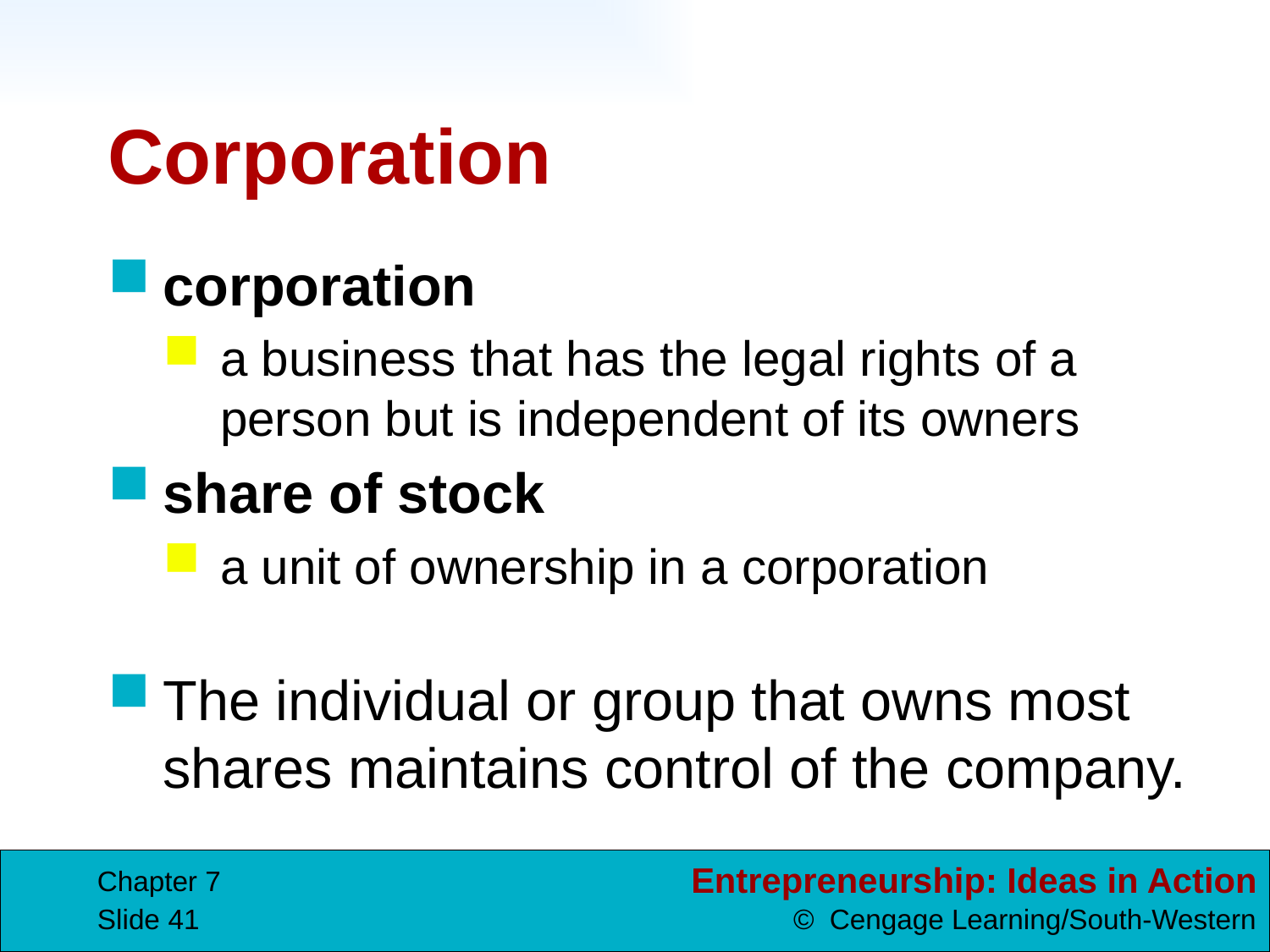

# Corporation
corporation
a business that has the legal rights of a person but is independent of its owners
share of stock
a unit of ownership in a corporation
The individual or group that owns most shares maintains control of the company.
Chapter 7
Slide 41